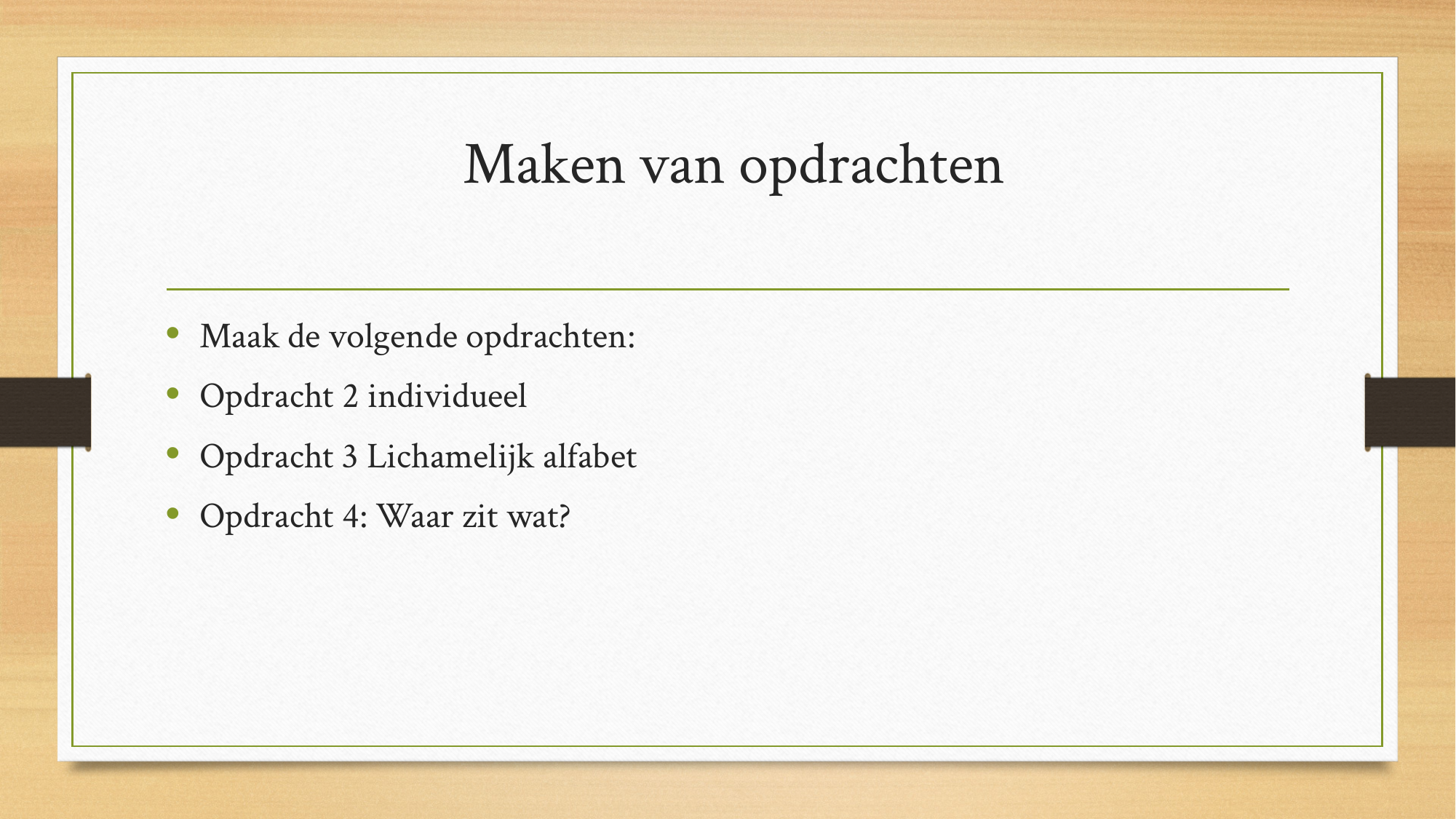

# Maken van opdrachten
Maak de volgende opdrachten:
Opdracht 2 individueel
Opdracht 3 Lichamelijk alfabet
Opdracht 4: Waar zit wat?